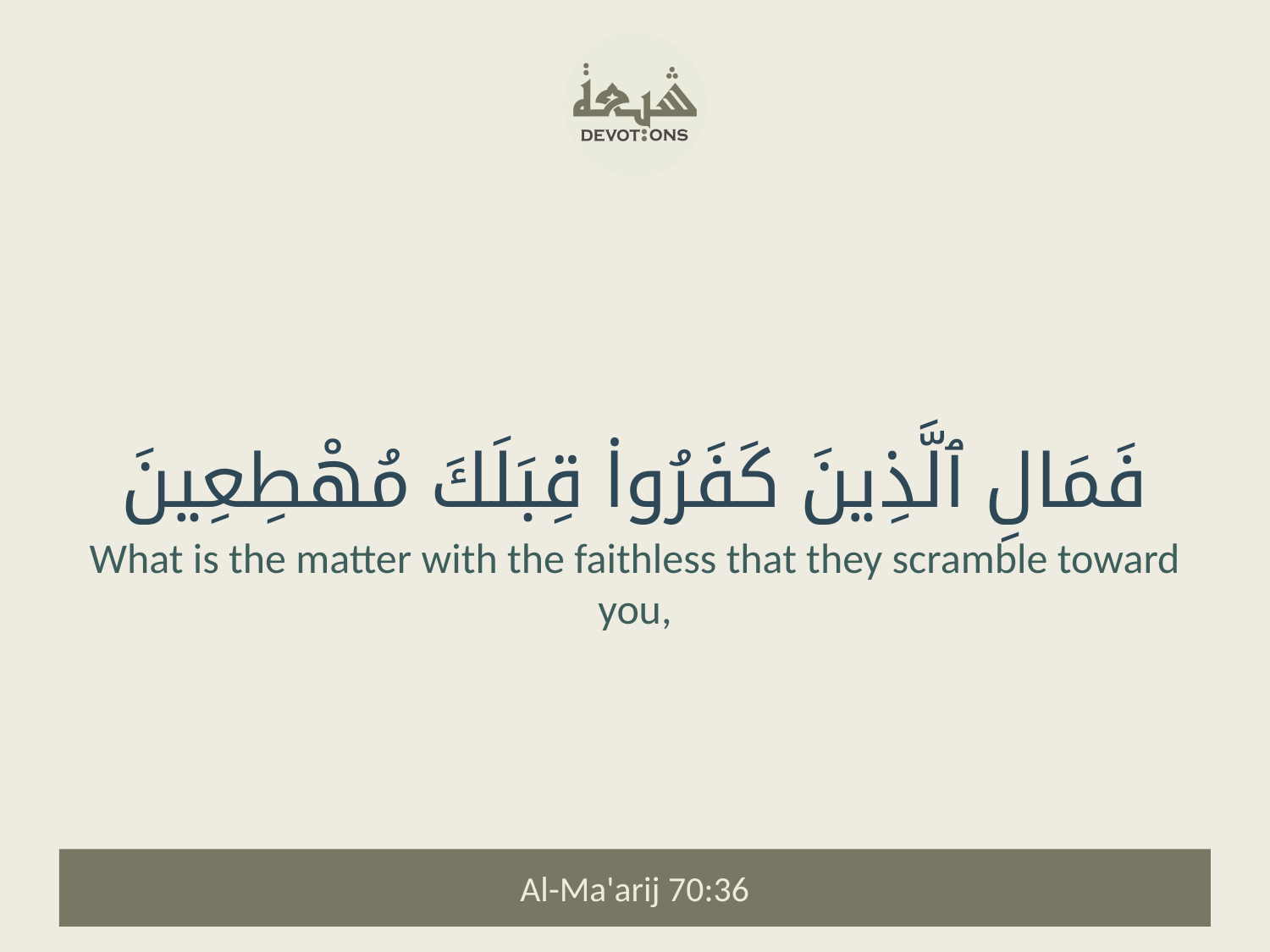

فَمَالِ ٱلَّذِينَ كَفَرُوا۟ قِبَلَكَ مُهْطِعِينَ
What is the matter with the faithless that they scramble toward you,
Al-Ma'arij 70:36